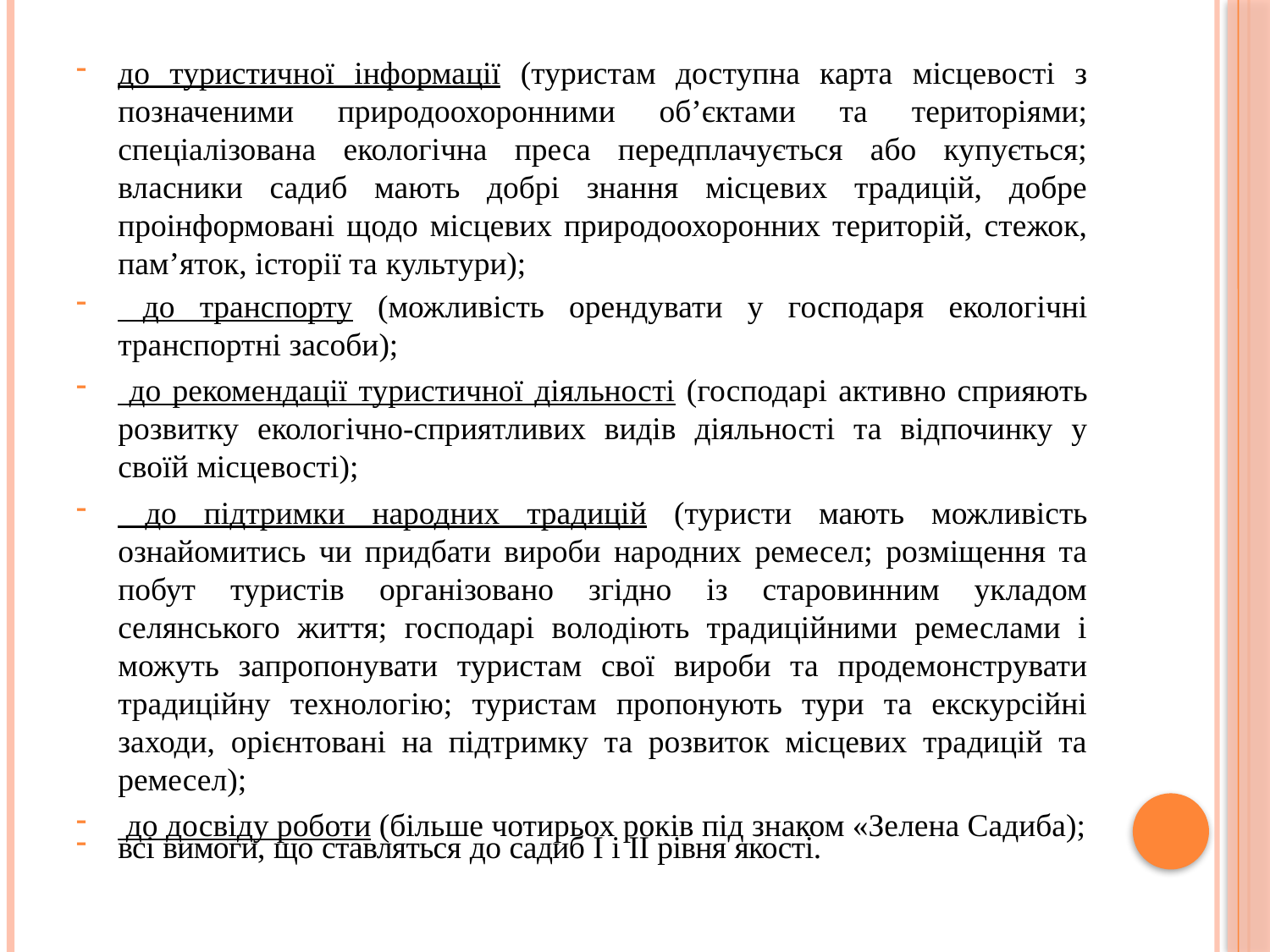

до туристичної інформації (туристам доступна карта місцевості з позначеними природоохоронними об’єктами та територіями; спеціалізована екологічна преса передплачується або купується; власники садиб мають добрі знання місцевих традицій, добре проінформовані щодо місцевих природоохоронних територій, стежок, пам’яток, історії та культури);
 до транспорту (можливість орендувати у господаря екологічні транспортні засоби);
 до рекомендації туристичної діяльності (господарі активно сприяють розвитку екологічно-сприятливих видів діяльності та відпочинку у своїй місцевості);
 до підтримки народних традицій (туристи мають можливість ознайомитись чи придбати вироби народних ремесел; розміщення та побут туристів організовано згідно із старовинним укладом селянського життя; господарі володіють традиційними ремеслами і можуть запропонувати туристам свої вироби та продемонструвати традиційну технологію; туристам пропонують тури та екскурсійні заходи, орієнтовані на підтримку та розвиток місцевих традицій та ремесел);
 до досвіду роботи (більше чотирьох років під знаком «Зелена Садиба);
всі вимоги, що ставляться до садиб І і ІІ рівня якості.